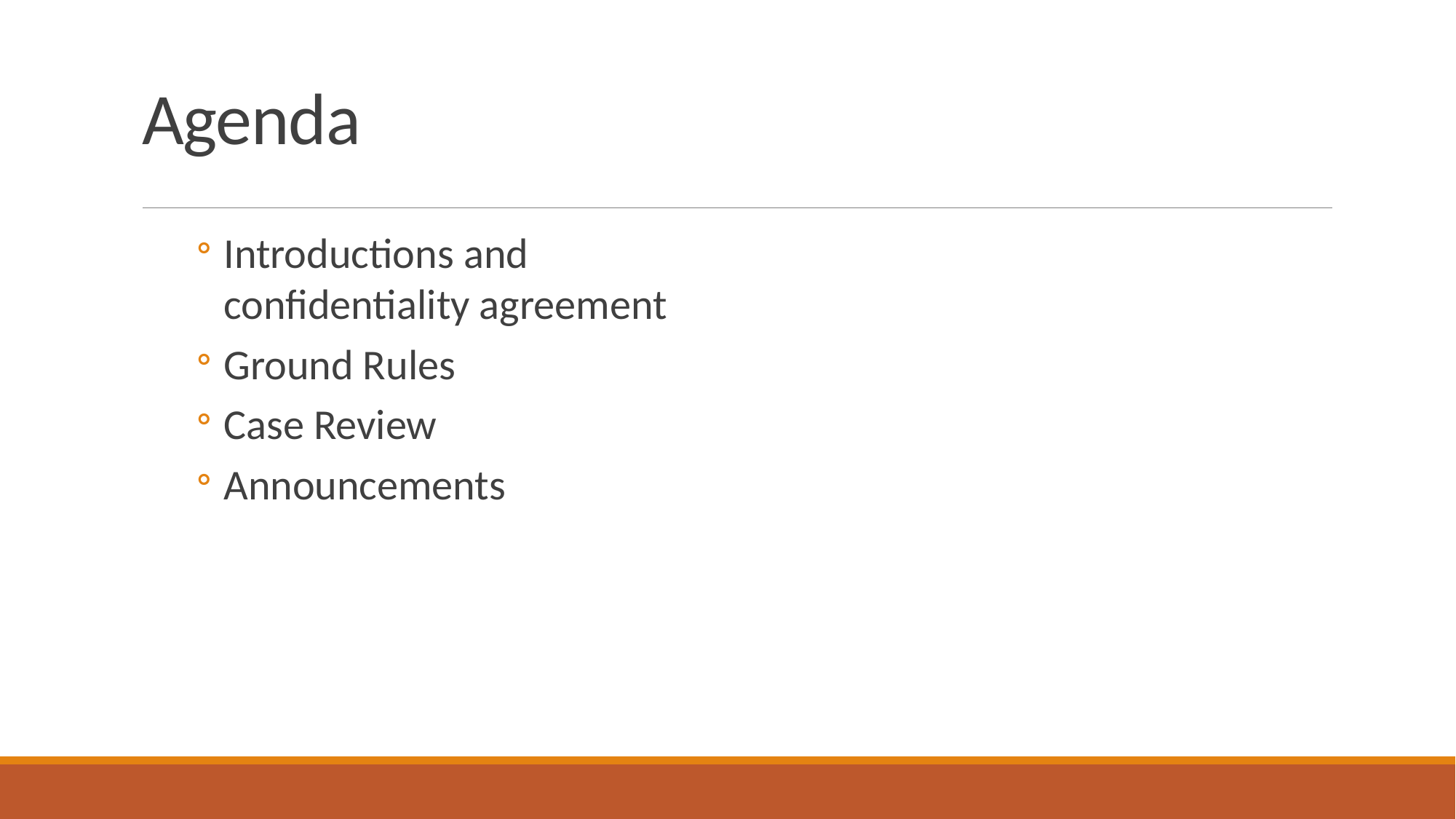

# Agenda
Introductions and confidentiality agreement
Ground Rules
Case Review
Announcements